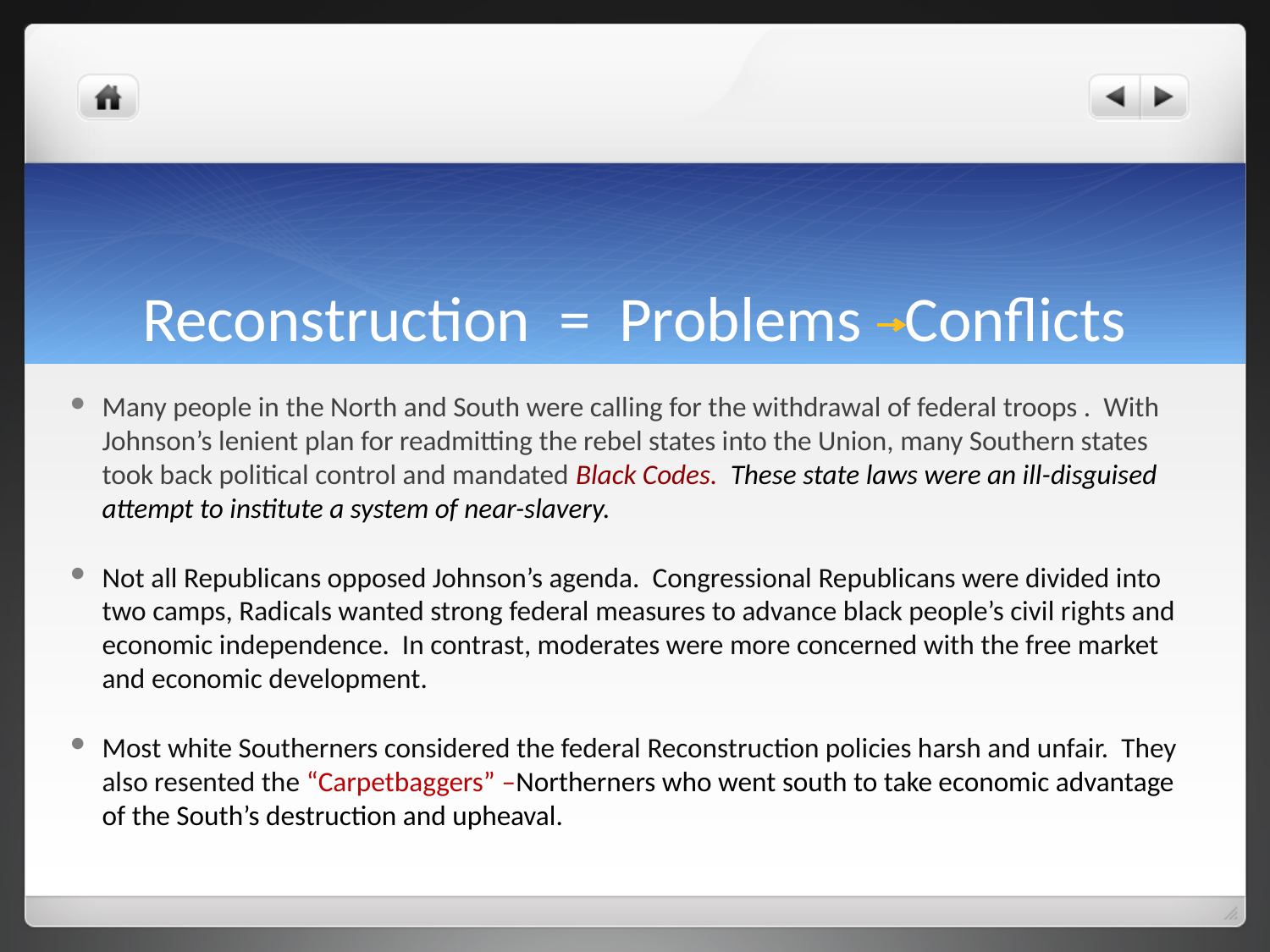

# Reconstruction  =  Problems   Conflicts
Many people in the North and South were calling for the withdrawal of federal troops .  With Johnson’s lenient plan for readmitting the rebel states into the Union, many Southern states took back political control and mandated Black Codes.  These state laws were an ill-disguised attempt to institute a system of near-slavery.
Not all Republicans opposed Johnson’s agenda.  Congressional Republicans were divided into two camps, Radicals wanted strong federal measures to advance black people’s civil rights and economic independence.  In contrast, moderates were more concerned with the free market and economic development.
Most white Southerners considered the federal Reconstruction policies harsh and unfair.  They also resented the “Carpetbaggers” –Northerners who went south to take economic advantage of the South’s destruction and upheaval.